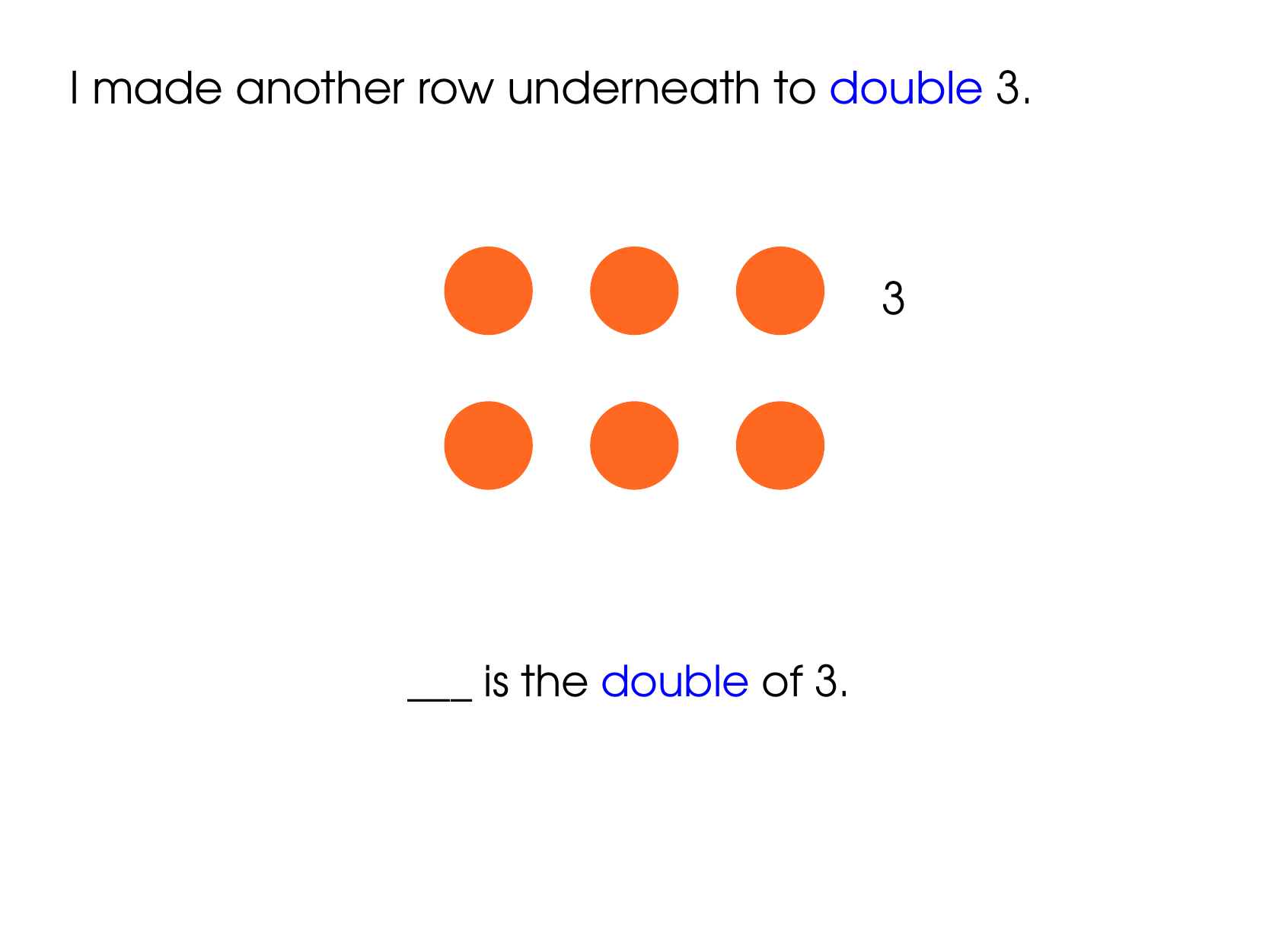

I made another row underneath to double 3.

3

___ is the double of 3.